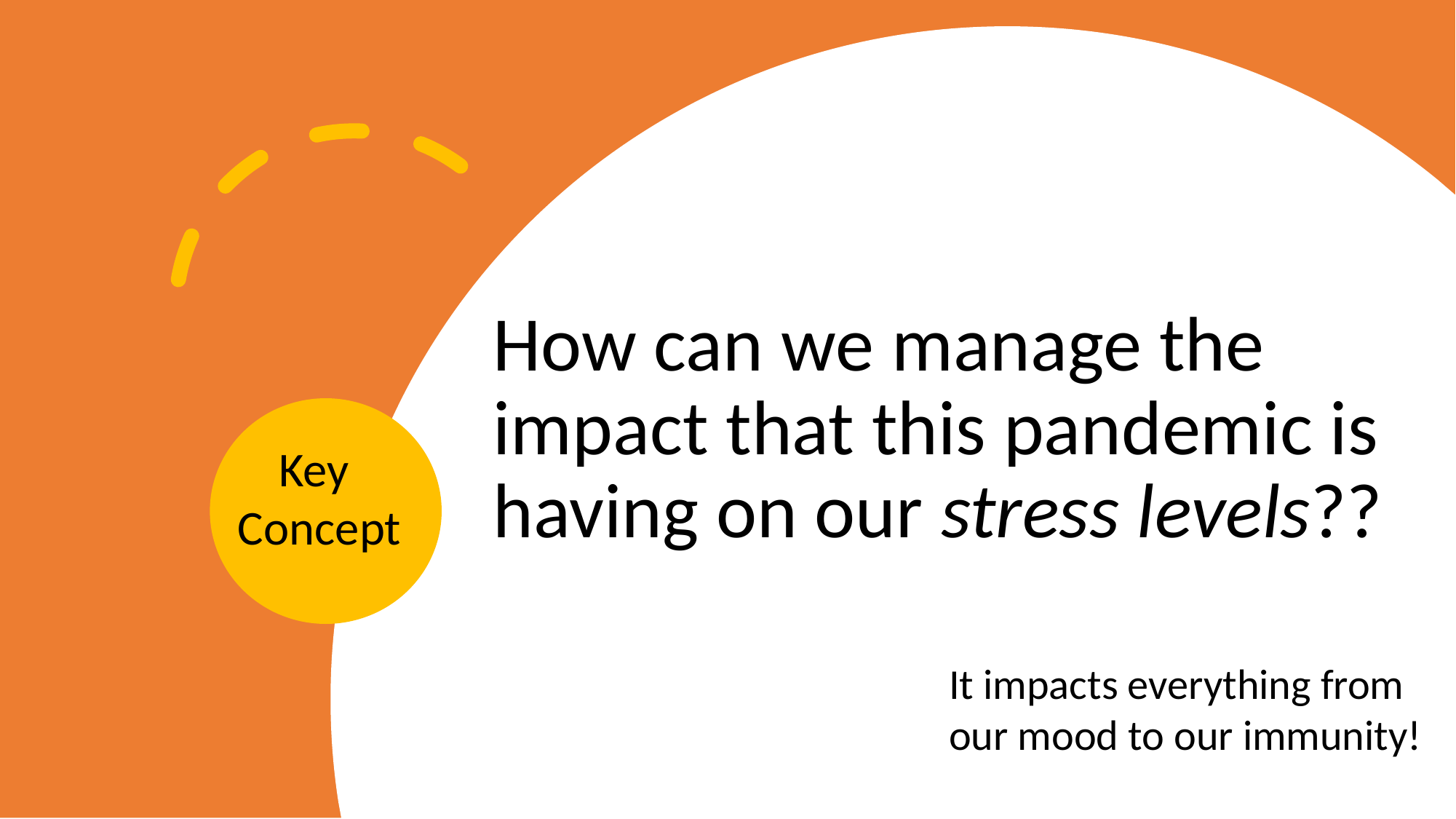

# How can we manage the impact that this pandemic is having on our stress levels??

Key
Concept
It impacts everything from   our mood to our immunity!